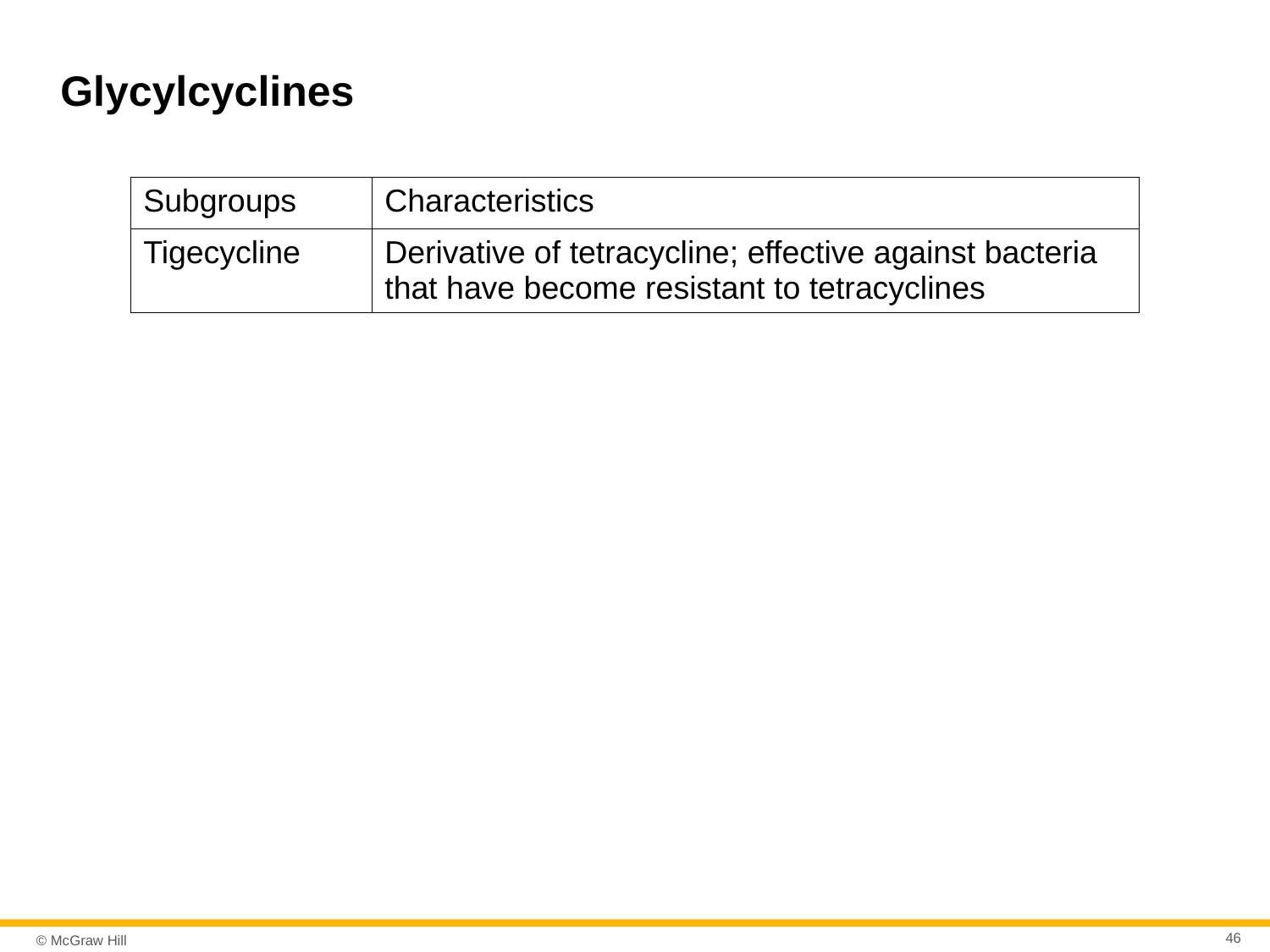

# Glycylcyclines
| Subgroups | Characteristics |
| --- | --- |
| Tigecycline | Derivative of tetracycline; effective against bacteria that have become resistant to tetracyclines |